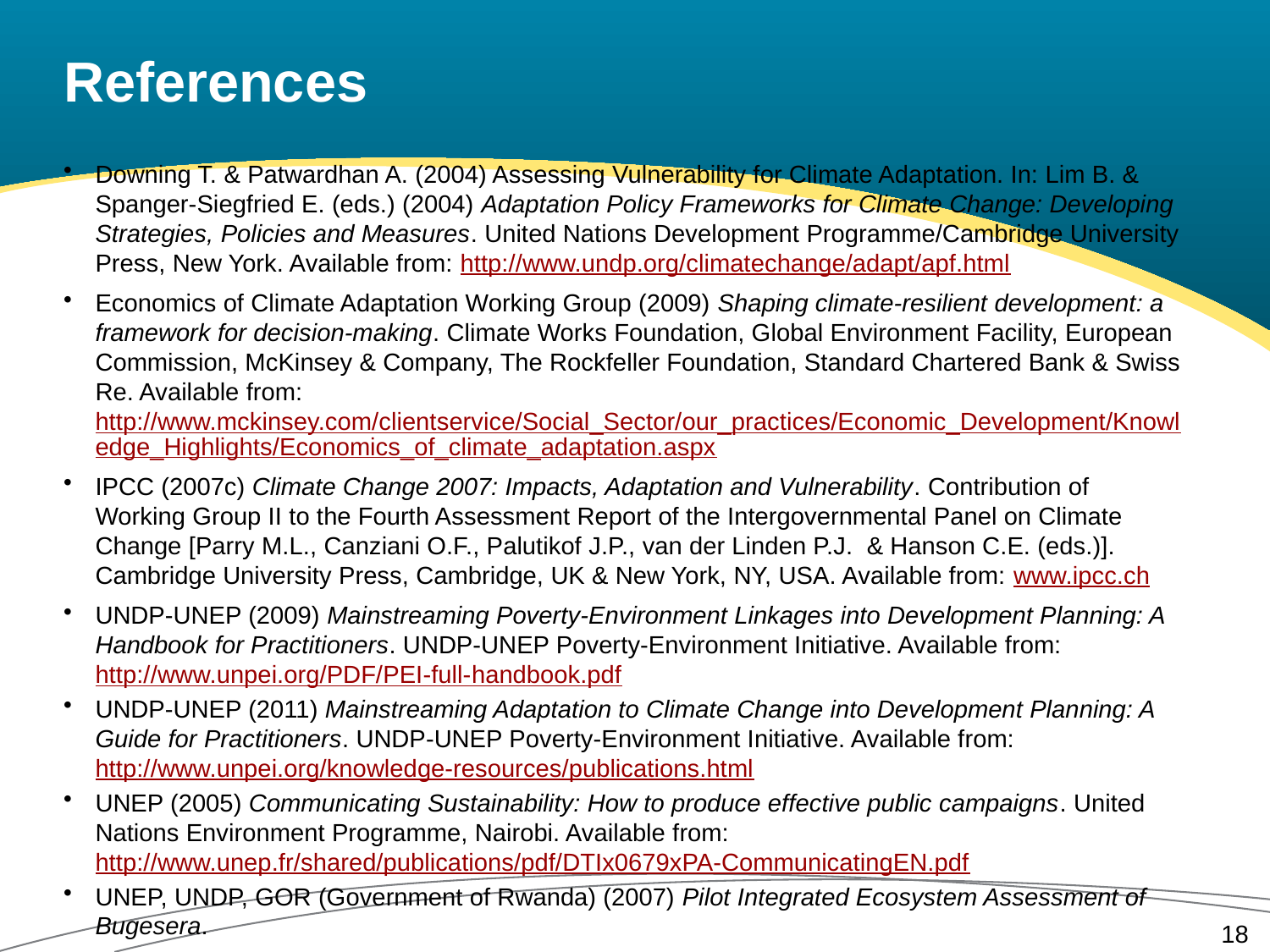

# References
Downing T. & Patwardhan A. (2004) Assessing Vulnerability for Climate Adaptation. In: Lim B. & Spanger-Siegfried E. (eds.) (2004) Adaptation Policy Frameworks for Climate Change: Developing Strategies, Policies and Measures. United Nations Development Programme/Cambridge University Press, New York. Available from: http://www.undp.org/climatechange/adapt/apf.html
Economics of Climate Adaptation Working Group (2009) Shaping climate-resilient development: a framework for decision-making. Climate Works Foundation, Global Environment Facility, European Commission, McKinsey & Company, The Rockfeller Foundation, Standard Chartered Bank & Swiss Re. Available from: http://www.mckinsey.com/clientservice/Social_Sector/our_practices/Economic_Development/Knowledge_Highlights/Economics_of_climate_adaptation.aspx
IPCC (2007c) Climate Change 2007: Impacts, Adaptation and Vulnerability. Contribution of Working Group II to the Fourth Assessment Report of the Intergovernmental Panel on Climate Change [Parry M.L., Canziani O.F., Palutikof J.P., van der Linden P.J.  & Hanson C.E. (eds.)]. Cambridge University Press, Cambridge, UK & New York, NY, USA. Available from: www.ipcc.ch
UNDP-UNEP (2009) Mainstreaming Poverty-Environment Linkages into Development Planning: A Handbook for Practitioners. UNDP-UNEP Poverty-Environment Initiative. Available from: http://www.unpei.org/PDF/PEI-full-handbook.pdf
UNDP-UNEP (2011) Mainstreaming Adaptation to Climate Change into Development Planning: A Guide for Practitioners. UNDP-UNEP Poverty-Environment Initiative. Available from: http://www.unpei.org/knowledge-resources/publications.html
UNEP (2005) Communicating Sustainability: How to produce effective public campaigns. United Nations Environment Programme, Nairobi. Available from: http://www.unep.fr/shared/publications/pdf/DTIx0679xPA-CommunicatingEN.pdf
UNEP, UNDP, GOR (Government of Rwanda) (2007) Pilot Integrated Ecosystem Assessment of Bugesera.

18